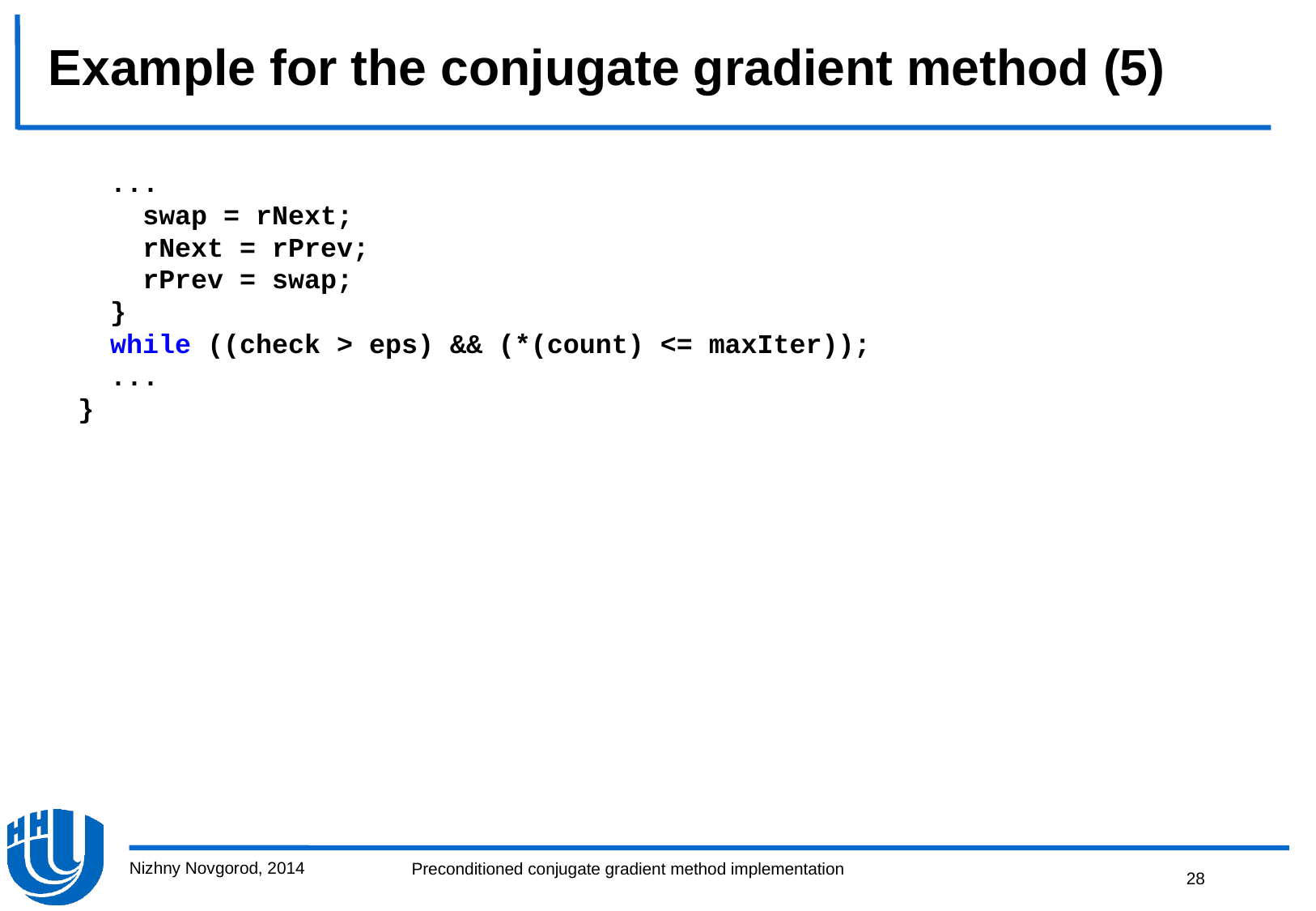

# Example for the conjugate gradient method (5)
  ...
    swap = rNext;
    rNext = rPrev;
    rPrev = swap;
  }
  while ((check > eps) && (*(count) <= maxIter));
  ...
}
Nizhny Novgorod, 2014
28
Preconditioned conjugate gradient method implementation